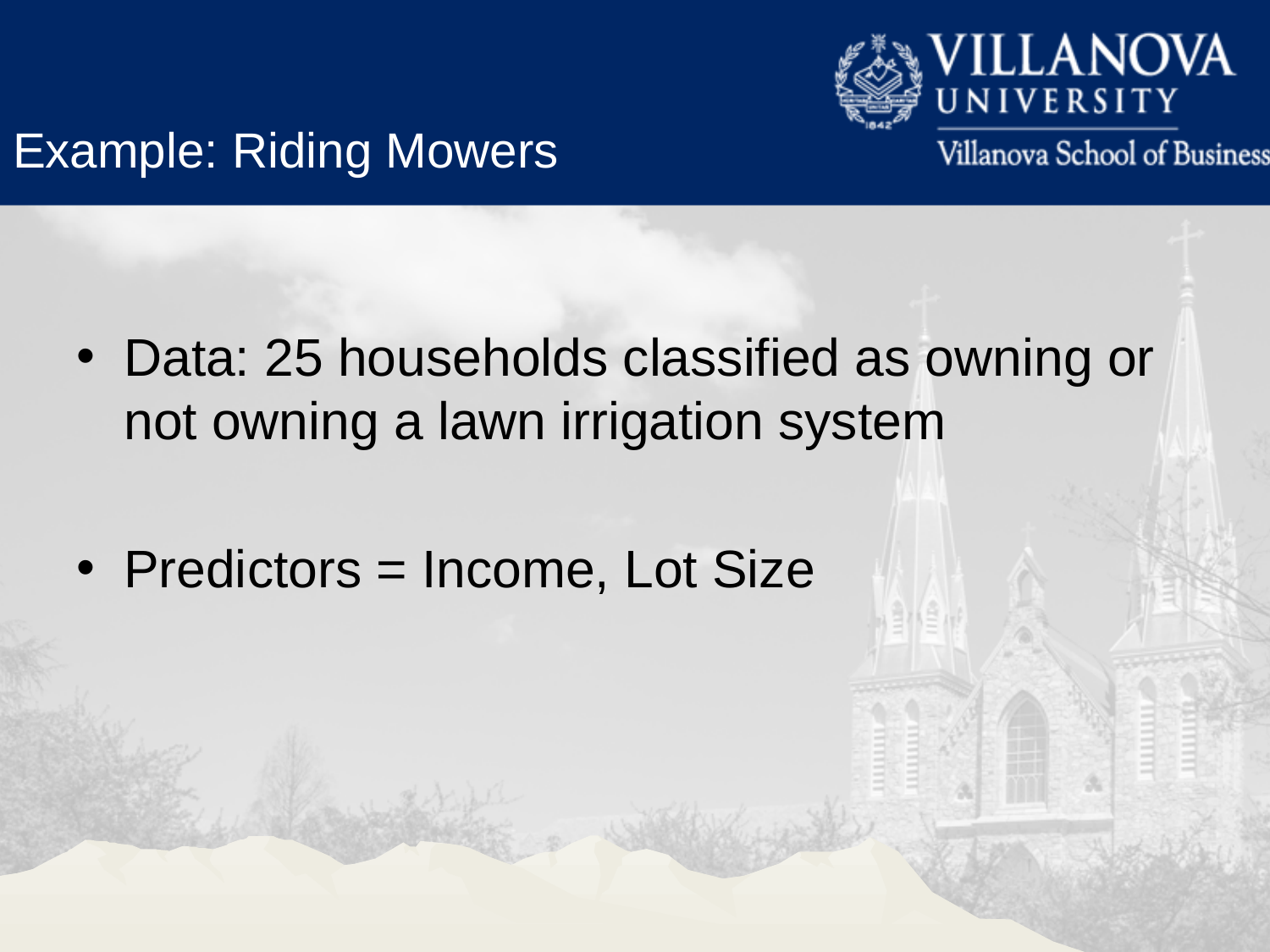

Example: Riding Mowers
Data: 25 households classified as owning or not owning a lawn irrigation system

Predictors = Income, Lot Size